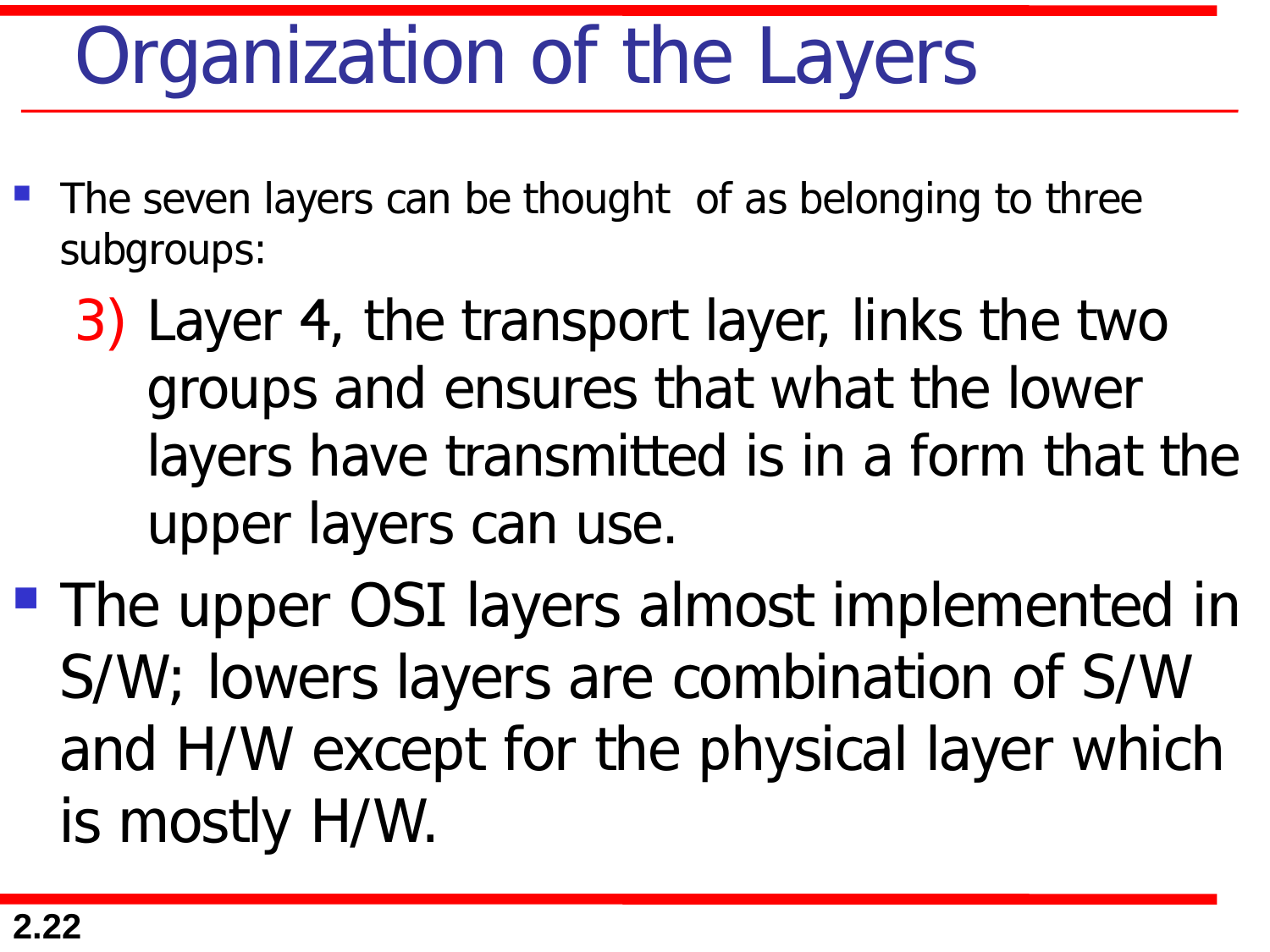

# Organization of the Layers

The seven layers can be thought  of as belonging to three subgroups:
Layer 4, the transport layer, links the two groups and ensures that what the lower layers have transmitted is in a form that the upper layers can use.
The upper OSI layers almost implemented in S/W; lowers layers are combination of S/W and H/W except for the physical layer which is mostly H/W.

2.22